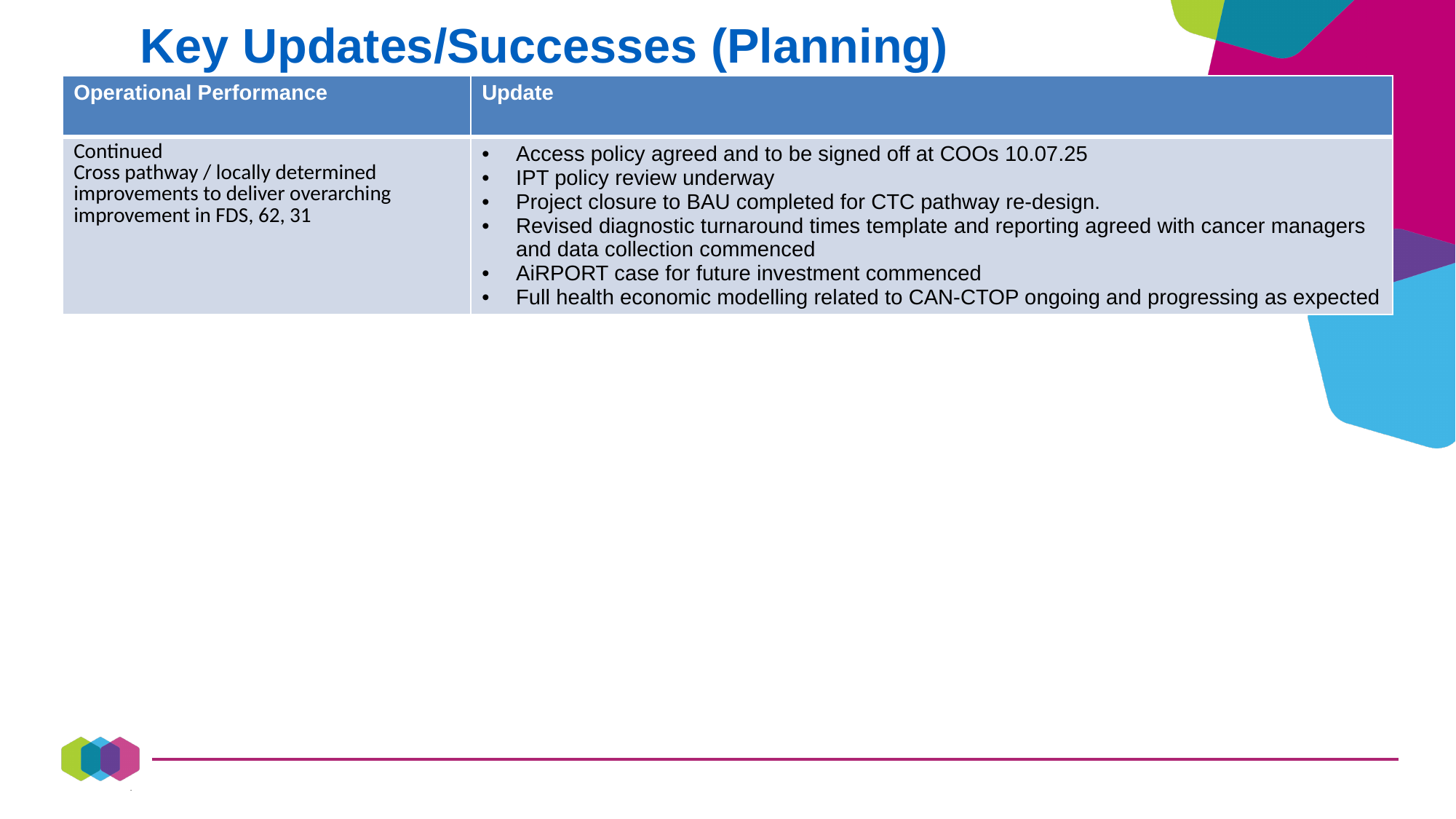

Key Updates/Successes (Planning)
| Operational Performance | Update |
| --- | --- |
| Continued Cross pathway / locally determined improvements to deliver overarching improvement in FDS, 62, 31 | Access policy agreed and to be signed off at COOs 10.07.25 IPT policy review underway Project closure to BAU completed for CTC pathway re-design. Revised diagnostic turnaround times template and reporting agreed with cancer managers and data collection commenced AiRPORT case for future investment commenced Full health economic modelling related to CAN-CTOP ongoing and progressing as expected |